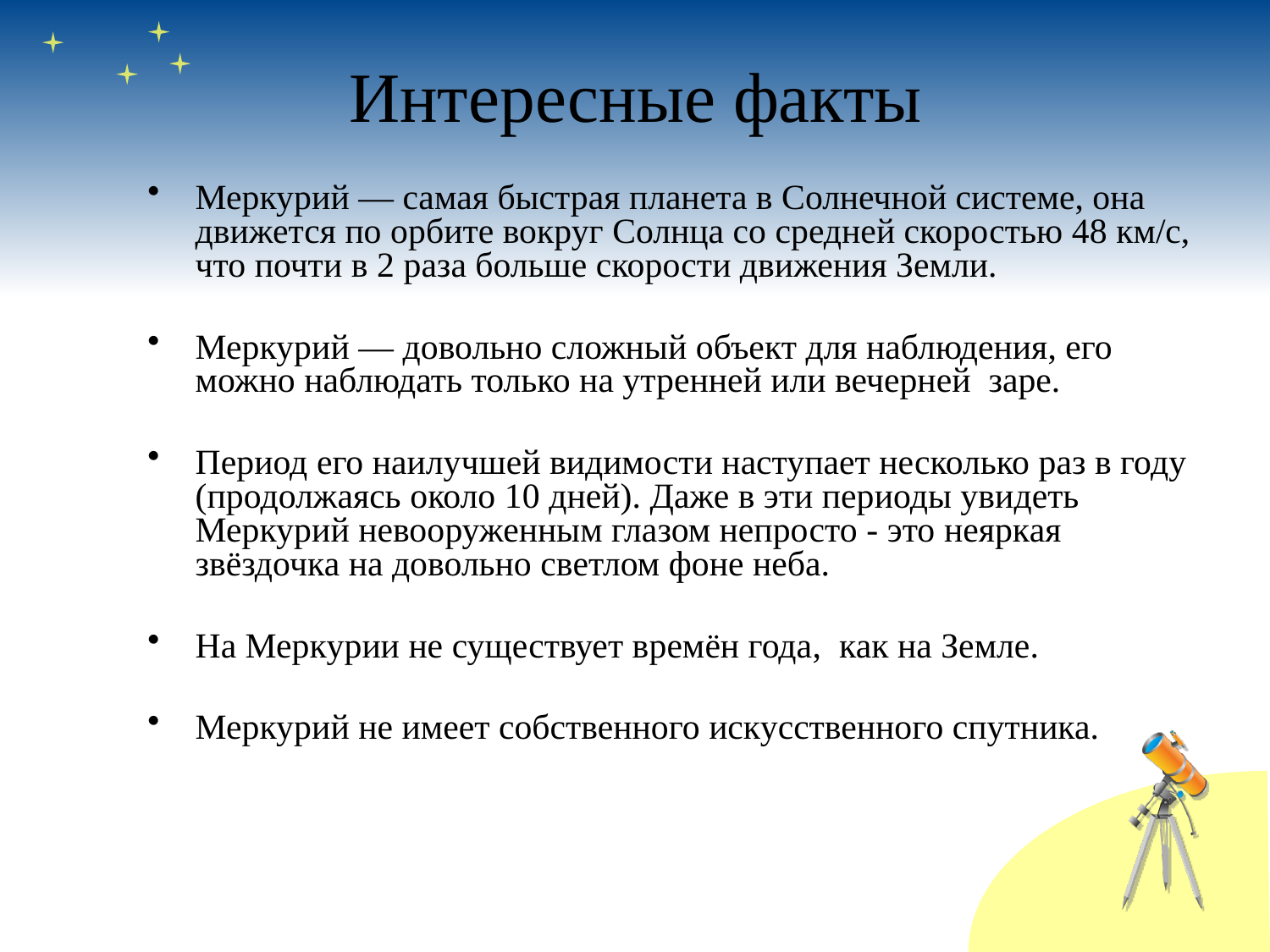

# Интересные факты
Меркурий — самая быстрая планета в Солнечной системе, она движется по орбите вокруг Солнца со средней скоростью 48 км/с, что почти в 2 раза больше скорости движения Земли.

Меркурий — довольно сложный объект для наблюдения, его  можно наблюдать только на утренней или вечерней  заре.

Период его наилучшей видимости наступает несколько раз в году (продолжаясь около 10 дней). Даже в эти периоды увидеть Меркурий невооруженным глазом непросто - это неяркая звёздочка на довольно светлом фоне неба.

На Меркурии не существует времён года,  как на Земле.

Меркурий не имеет собственного искусственного спутника.